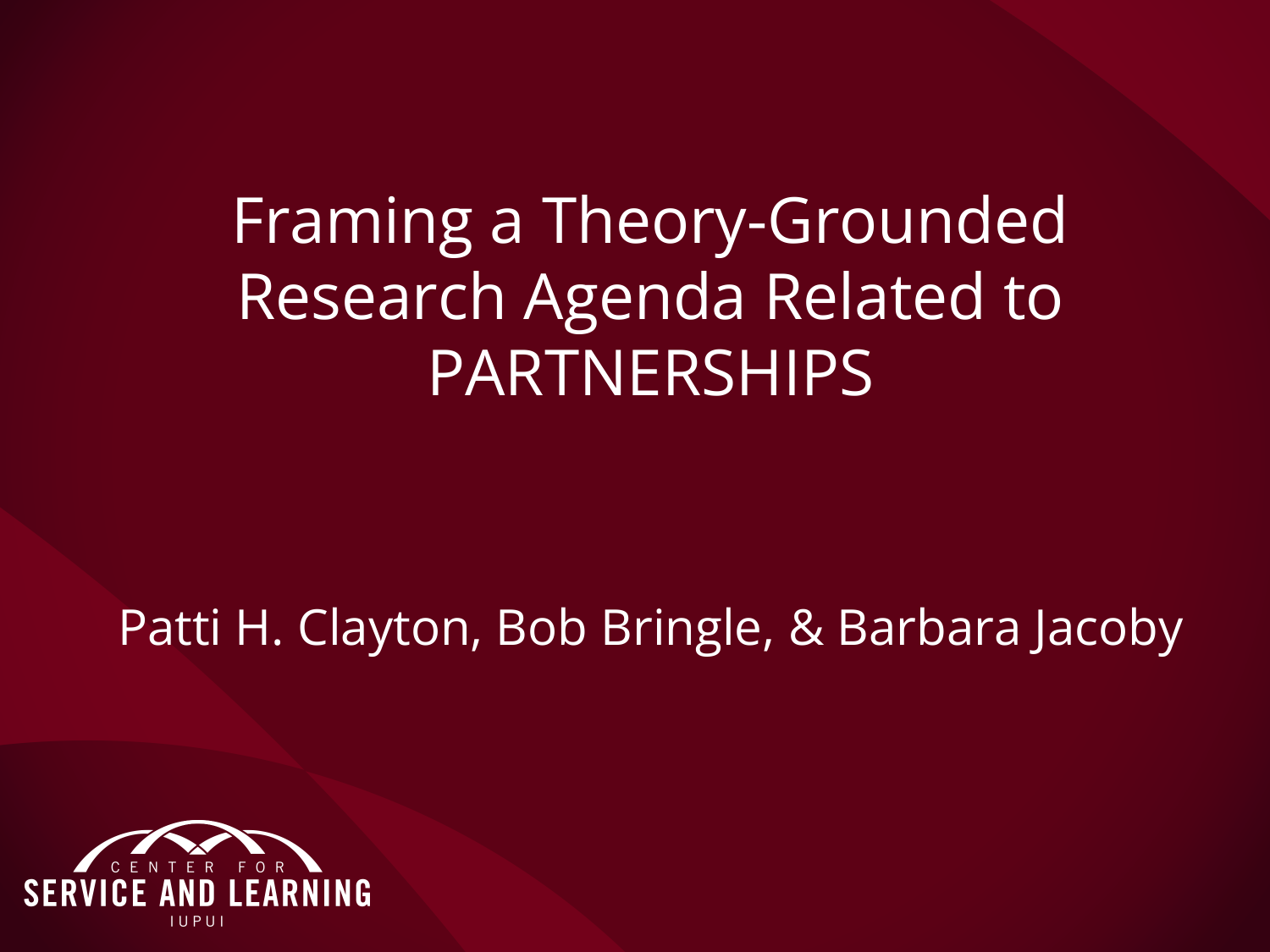

Framing a Theory-Grounded Research Agenda Related to PARTNERSHIPS

Patti H. Clayton, Bob Bringle, & Barbara Jacoby

#